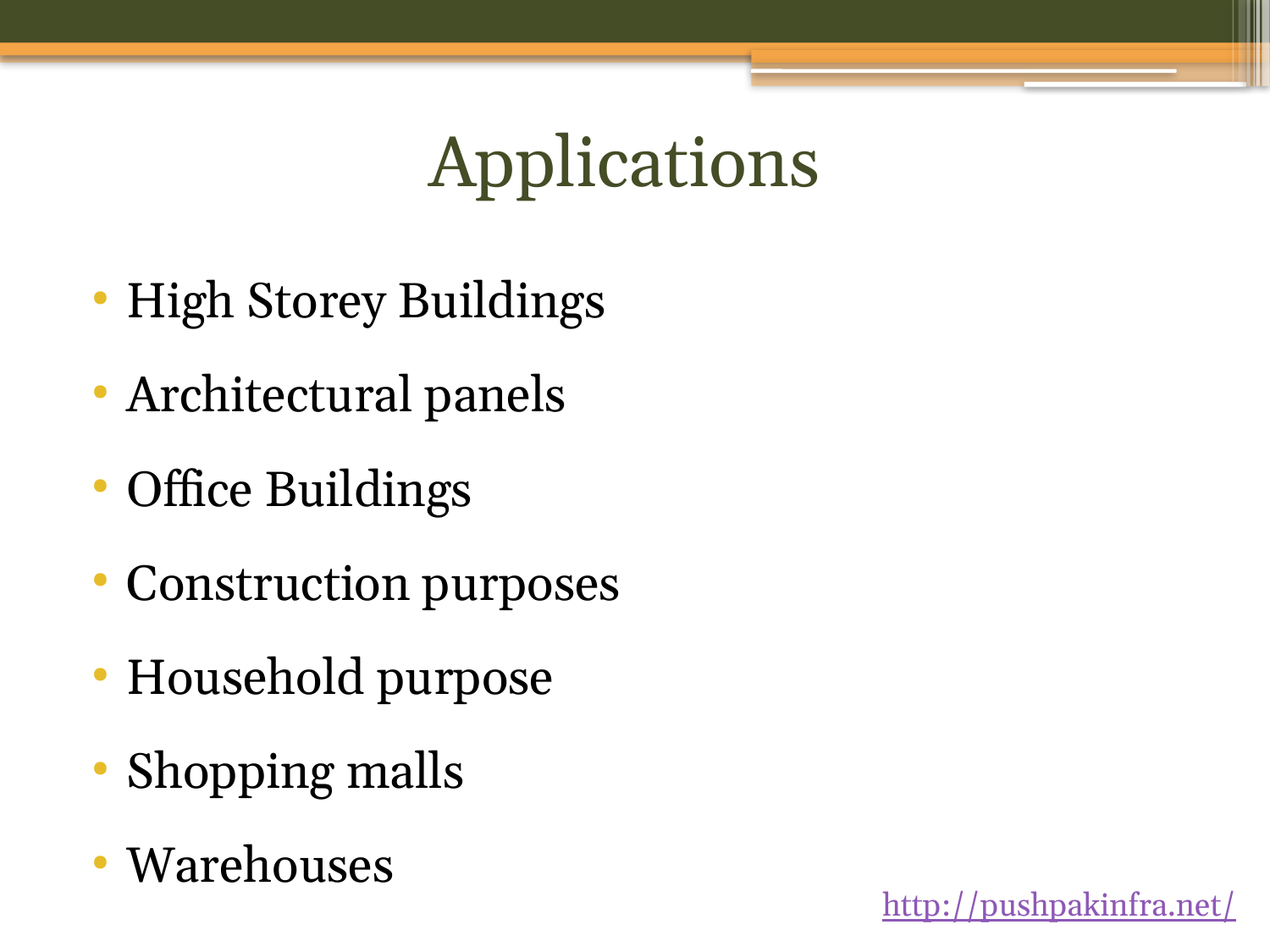

# Applications
High Storey Buildings
Architectural panels
Office Buildings
Construction purposes
Household purpose
Shopping malls
Warehouses
http://pushpakinfra.net/